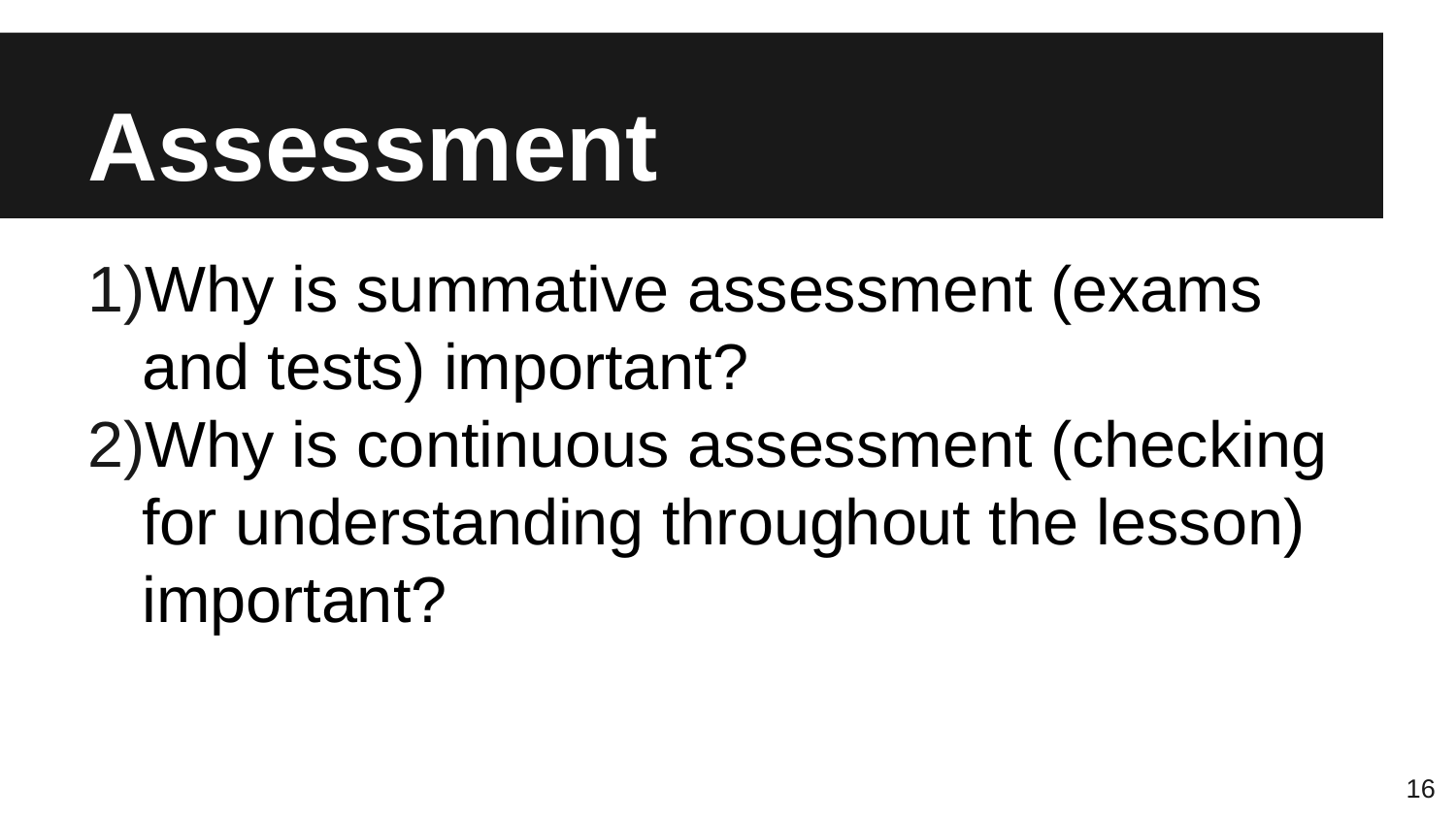

# Assessment
Why is summative assessment (exams and tests) important?
Why is continuous assessment (checking for understanding throughout the lesson) important?
16